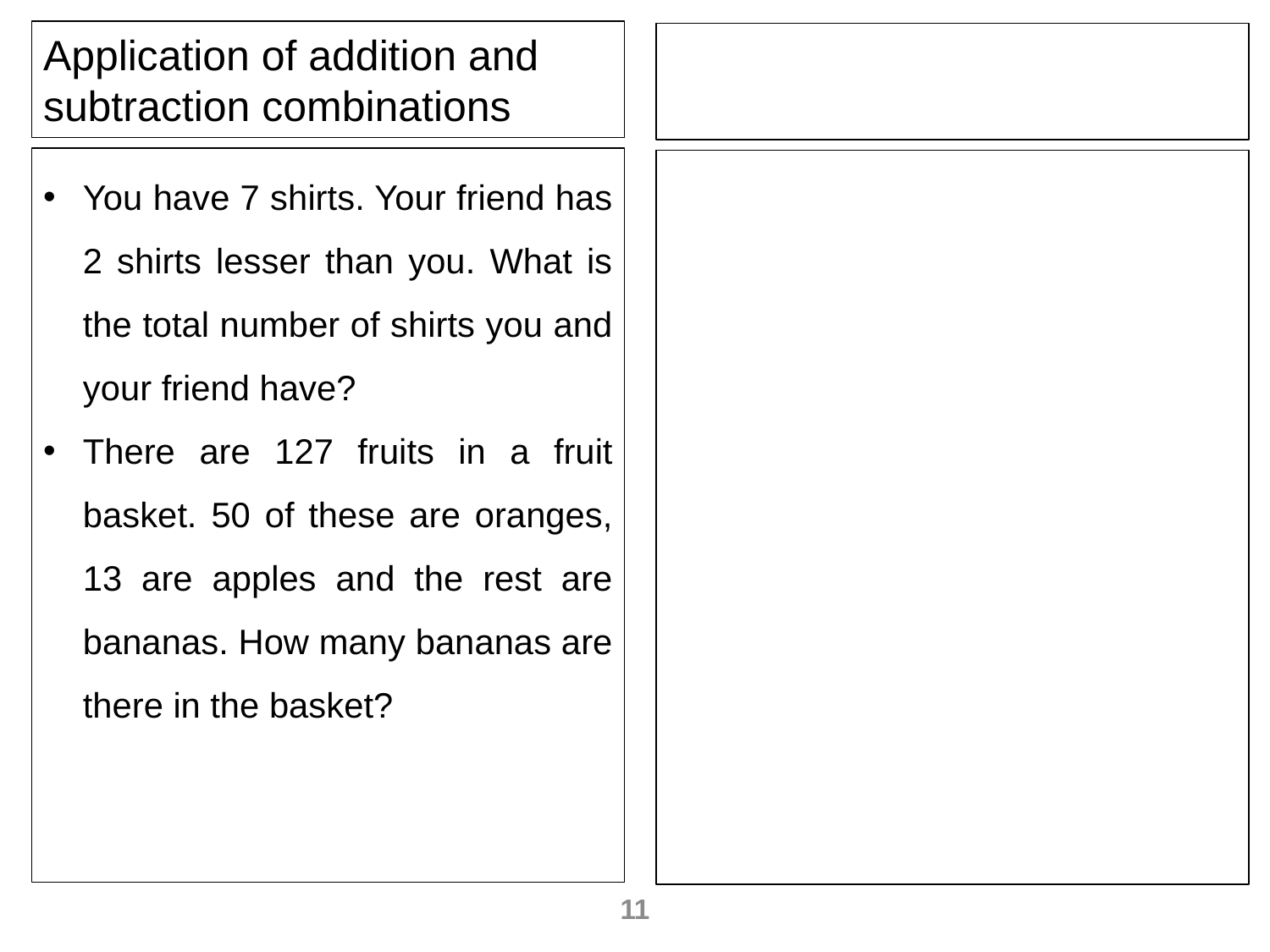

Application of addition and subtraction combinations

You have 7 shirts. Your friend has 2 shirts lesser than you. What is the total number of shirts you and your friend have?
There are 127 fruits in a fruit basket. 50 of these are oranges, 13 are apples and the rest are bananas. How many bananas are there in the basket?

11